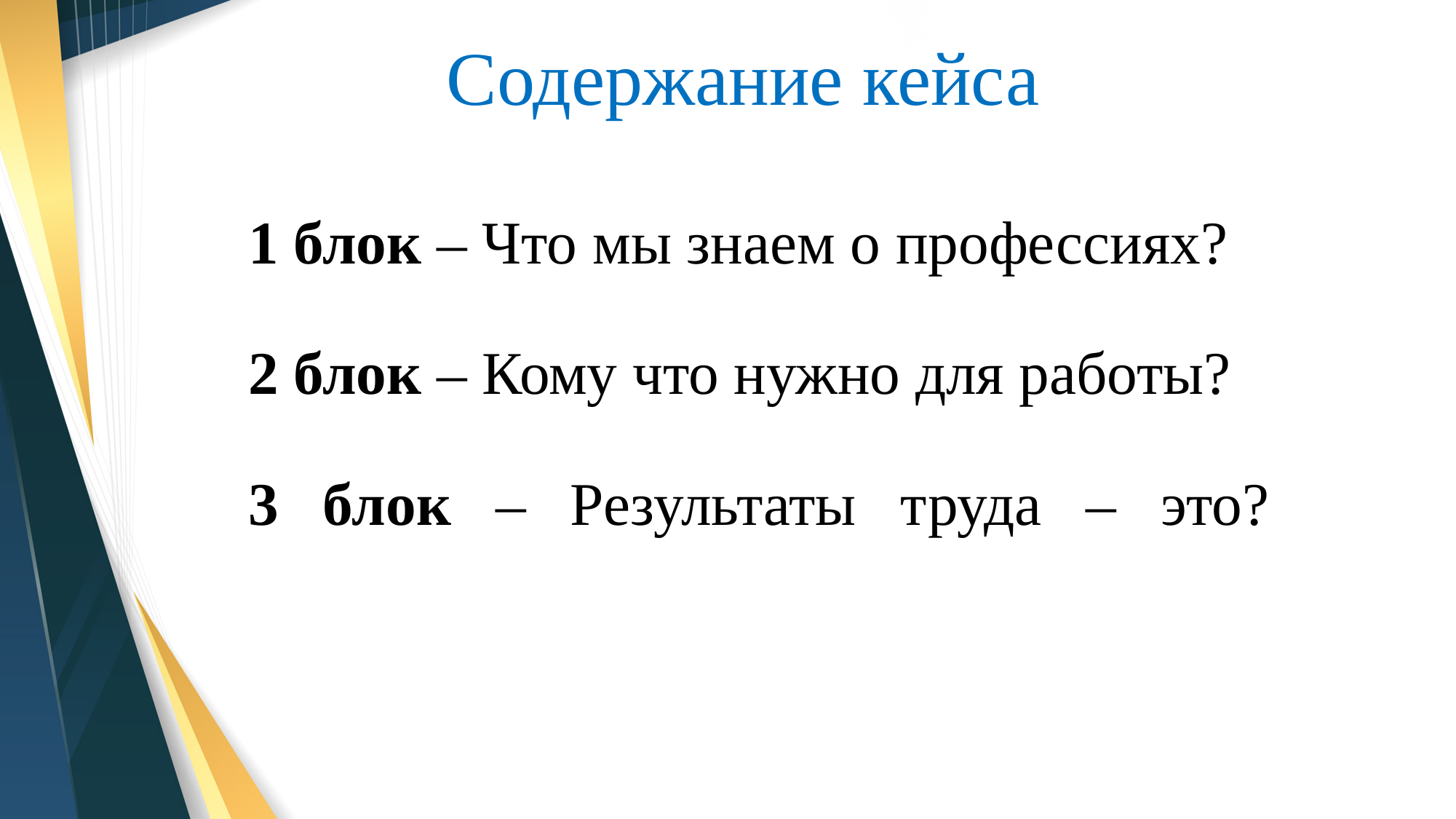

# Содержание кейса
1 блок – Что мы знаем о профессиях?

2 блок – Кому что нужно для работы?

3 блок – Результаты труда – это?